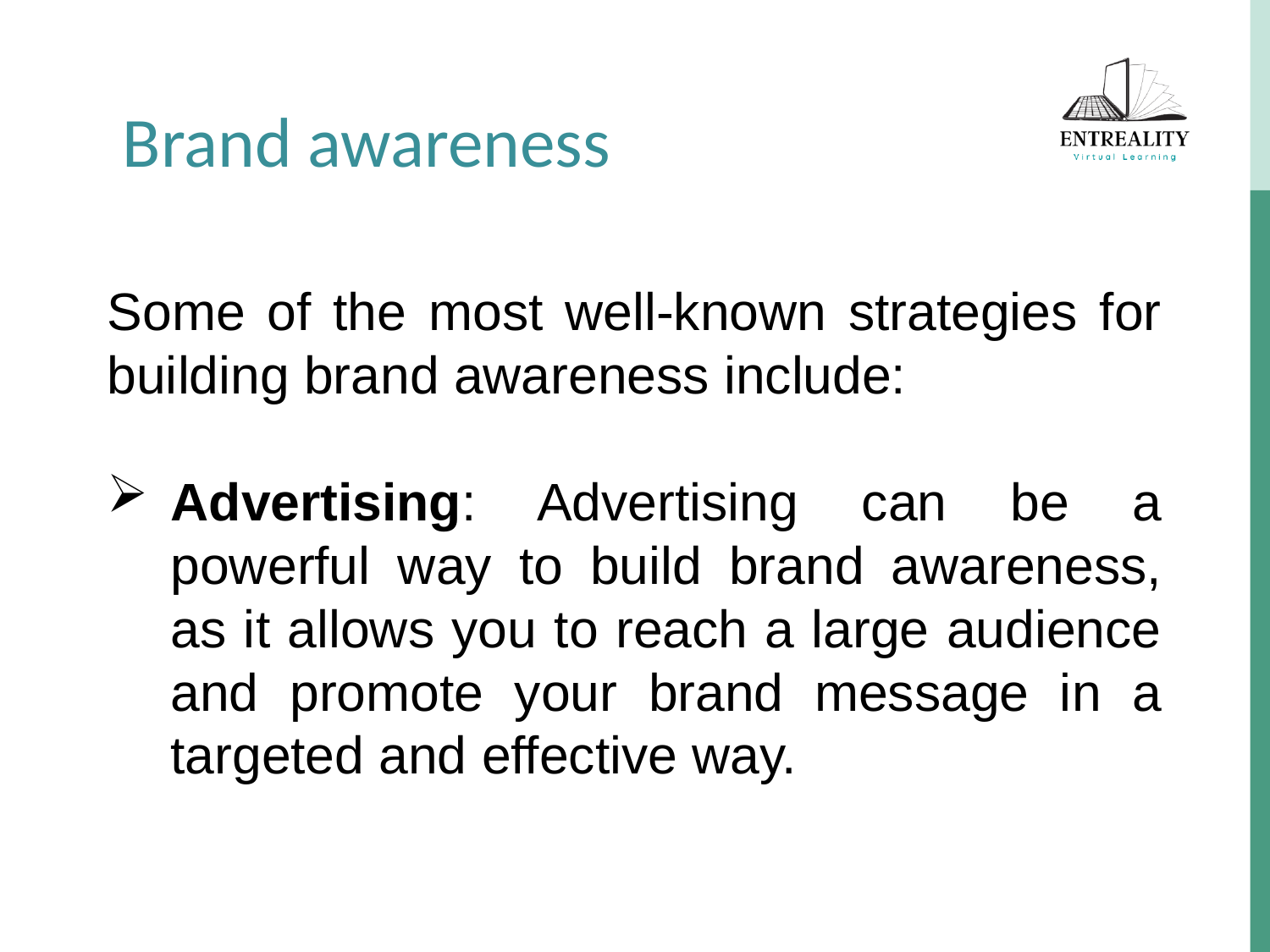

Brand awareness
Some of the most well-known strategies for building brand awareness include:

Advertising: Advertising can be a powerful way to build brand awareness, as it allows you to reach a large audience and promote your brand message in a targeted and effective way.